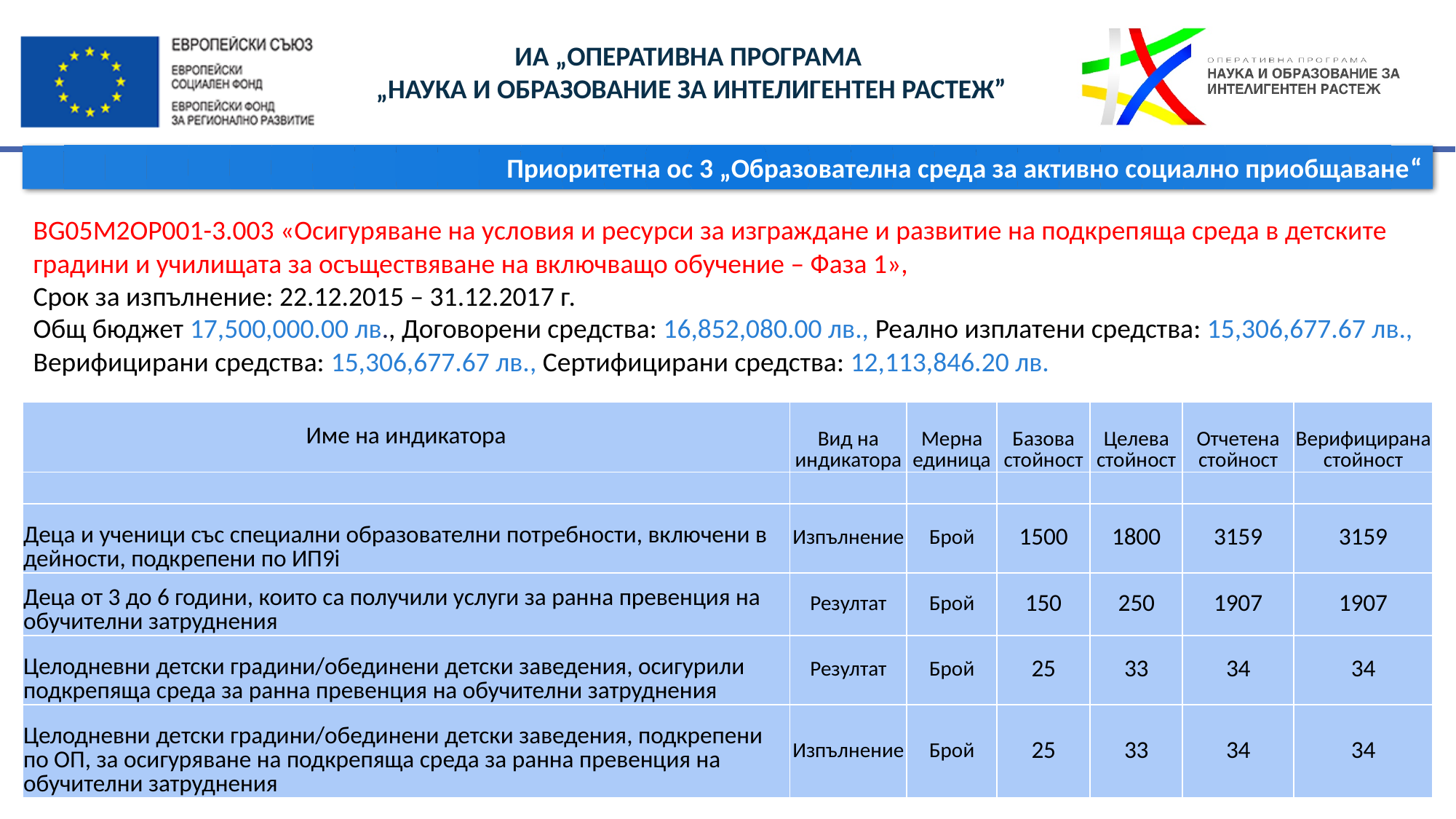

Приоритетна ос 3 „Образователна среда за активно социално приобщаване“
BG05M2OP001-3.003 «Осигуряване на условия и ресурси за изграждане и развитие на подкрепяща среда в детските градини и училищата за осъществяване на включващо обучение – Фаза 1»,
Срок за изпълнение: 22.12.2015 – 31.12.2017 г.
Общ бюджет 17,500,000.00 лв., Договорени средства: 16,852,080.00 лв., Реално изплатени средства: 15,306,677.67 лв., Верифицирани средства: 15,306,677.67 лв., Сертифицирани средства: 12,113,846.20 лв.
| Име на индикатора | Вид на индикатора | Мерна единица | Базова стойност | Целева стойност | Отчетена стойност | Верифицирана стойност |
| --- | --- | --- | --- | --- | --- | --- |
|  |  |  |  |  |  |  |
| Деца и ученици със специални образователни потребности, включени в дейности, подкрепени по ИП9i | Изпълнение | Брой | 1500 | 1800 | 3159 | 3159 |
| Деца от 3 до 6 години, които са получили услуги за ранна превенция на обучителни затруднения | Резултат | Брой | 150 | 250 | 1907 | 1907 |
| Целодневни детски градини/обединени детски заведения, осигурили подкрепяща среда за ранна превенция на обучителни затруднения | Резултат | Брой | 25 | 33 | 34 | 34 |
| Целодневни детски градини/обединени детски заведения, подкрепени по ОП, за осигуряване на подкрепяща среда за ранна превенция на обучителни затруднения | Изпълнение | Брой | 25 | 33 | 34 | 34 |